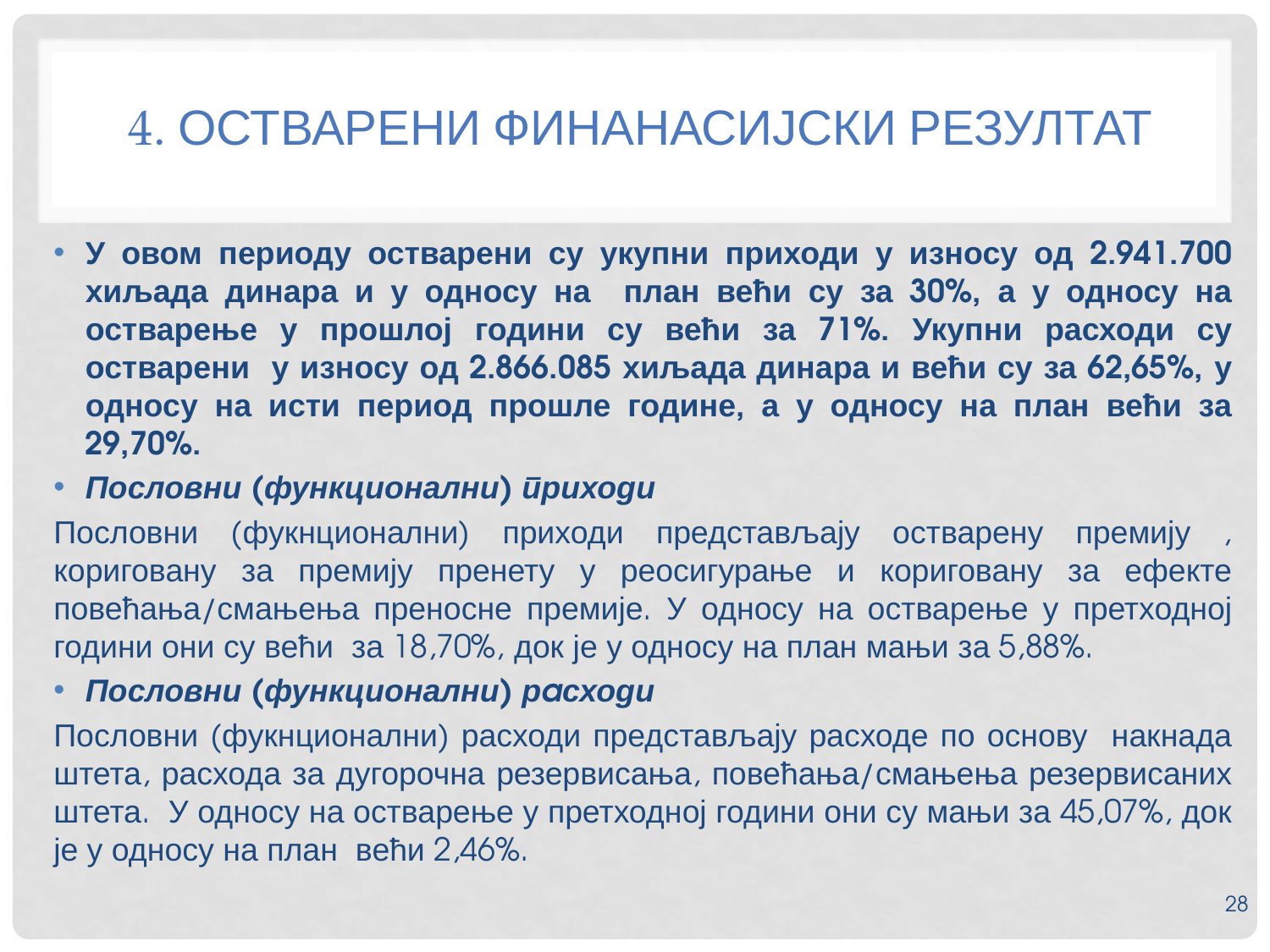

# 4. остварени финанасијски резултат
У овом периоду остварени су укупни приходи у износу од 2.941.700 хиљада динара и у односу на  план већи су за 30%, а у односу на остварење у прошлој години су већи за 71%. Укупни расходи су остварени  у износу од 2.866.085 хиљада динара и већи су за 62,65%, у односу на исти период прошле године, а у односу на план већи за 29,70%.
Пословни (функционални) приходи
Пословни (фукнционални) приходи представљају остварену премију , кориговану за премију пренету у реосигурање и кориговану за ефекте повећања/смањења преносне премије. У односу на остварење у претходној години они су већи  за 18,70%, док је у односу на план мањи за 5,88%.
Пословни (функционални) рaсходи
Пословни (фукнционални) расходи представљају расходе по основу  накнада штета, расхода за дугорочна резервисања, повећања/смањења резервисаних штета.  У односу на остварење у претходној години они су мањи за 45,07%, док је у односу на план  већи 2,46%.
28